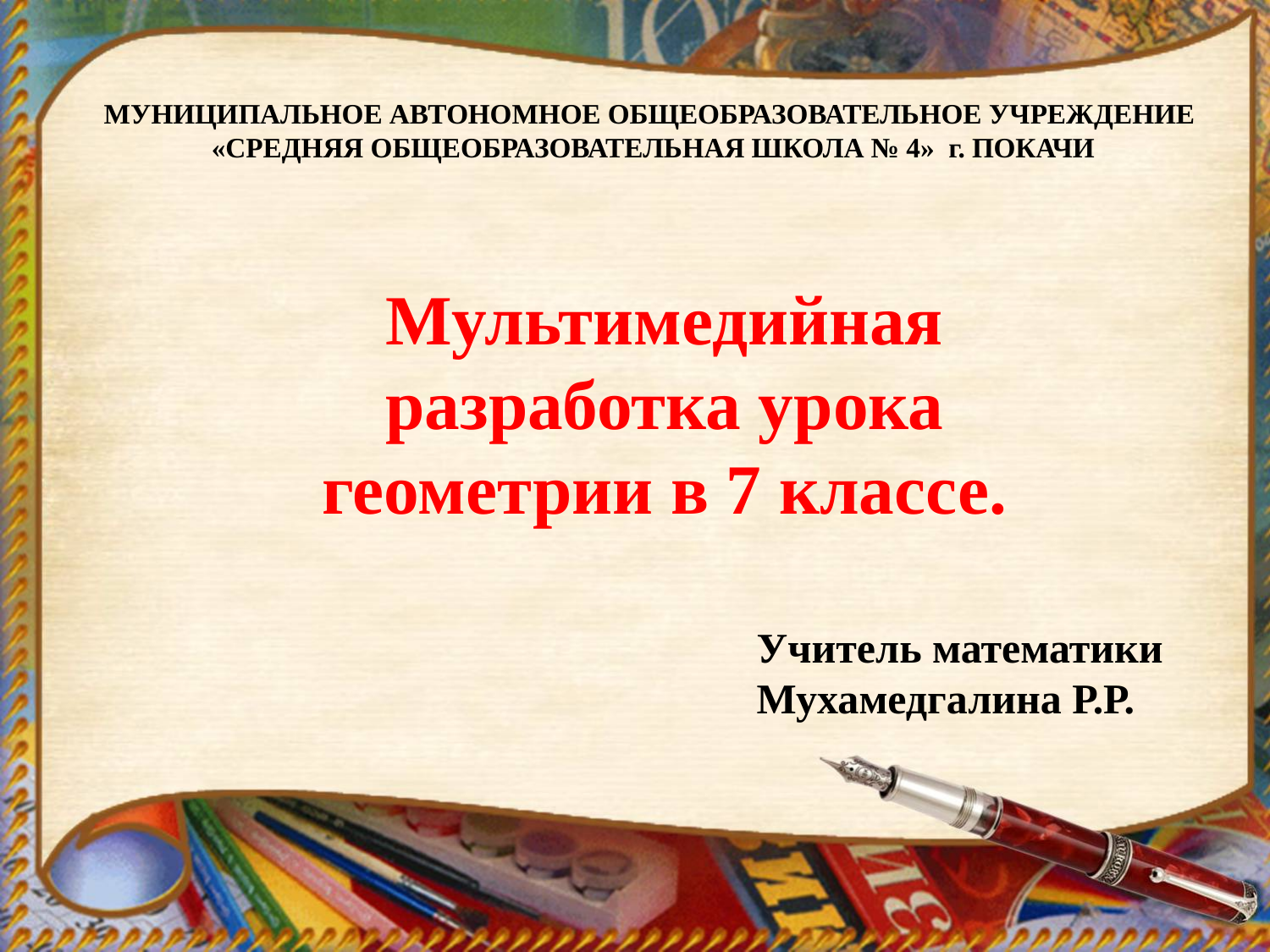

МУНИЦИПАЛЬНОЕ АВТОНОМНОЕ ОБЩЕОБРАЗОВАТЕЛЬНОЕ УЧРЕЖДЕНИЕ
 «СРЕДНЯЯ ОБЩЕОБРАЗОВАТЕЛЬНАЯ ШКОЛА № 4»  г. ПОКАЧИ

‏
Мультимедийная разработка урока геометрии в 7 классе.
Учитель математики Мухамедгалина Р.Р.
1